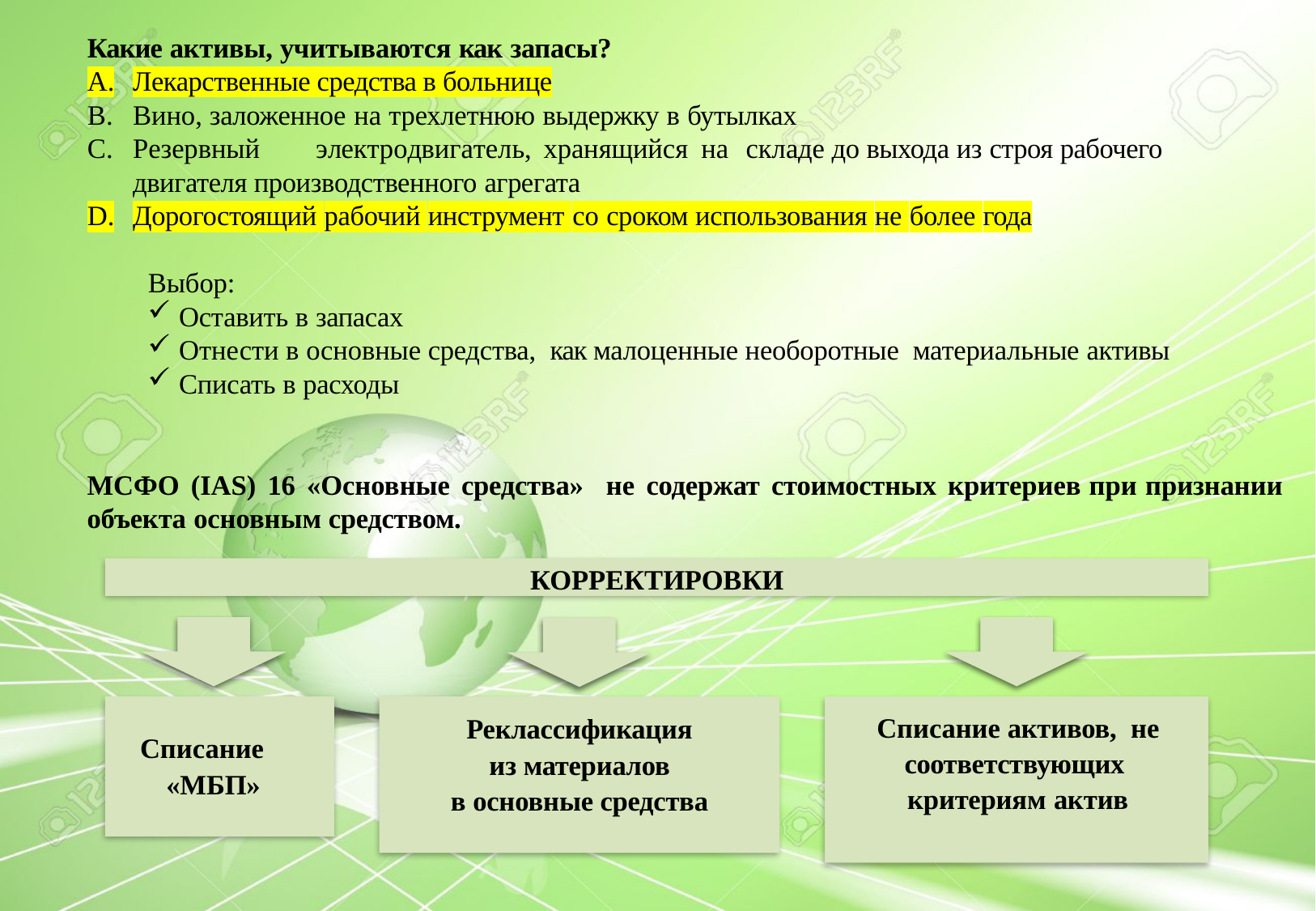

Какие активы, учитываются как запасы?
Лекарственные средства в больнице
Вино, заложенное на трехлетнюю выдержку в бутылках
Резервный	электродвигатель,	хранящийся	на	складе до выхода из строя рабочего двигателя производственного агрегата
Дорогостоящий рабочий инструмент со сроком использования не более года

Выбор:
Оставить в запасах
Отнести в основные средства,  как малоценные необоротные  материальные активы
Списать в расходы

МСФО (IAS) 16 «Основные средства»  не содержат стоимостных критериев при признании объекта основным средством.

КОРРЕКТИРОВКИ

Списание
«МБП»

Реклассификация
из материалов
в основные средства

Списание активов,  не соответствующих  критериям актив